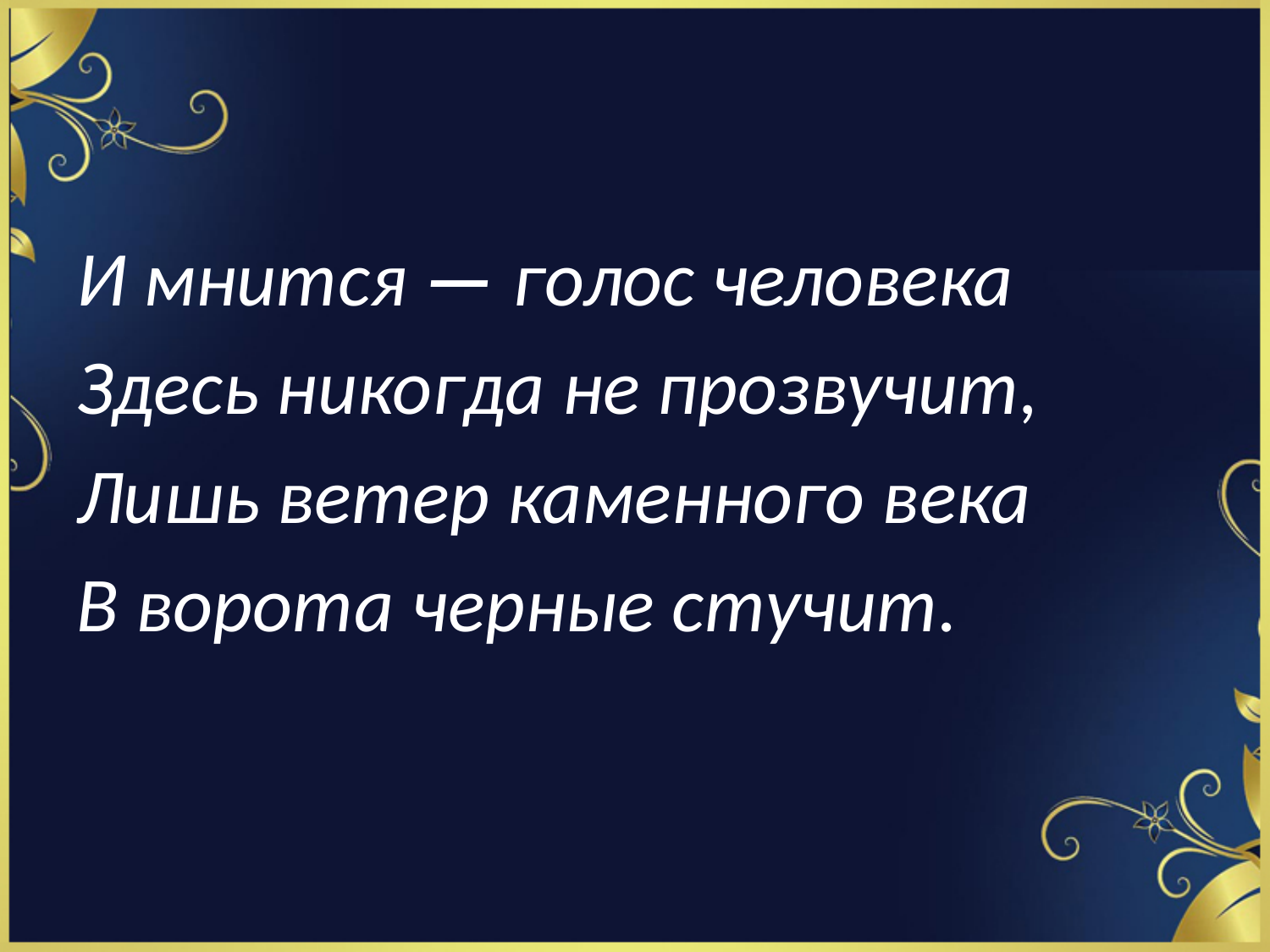

И мнится — голос человека
Здесь никогда не прозвучит,
Лишь ветер каменного века
В ворота черные стучит.